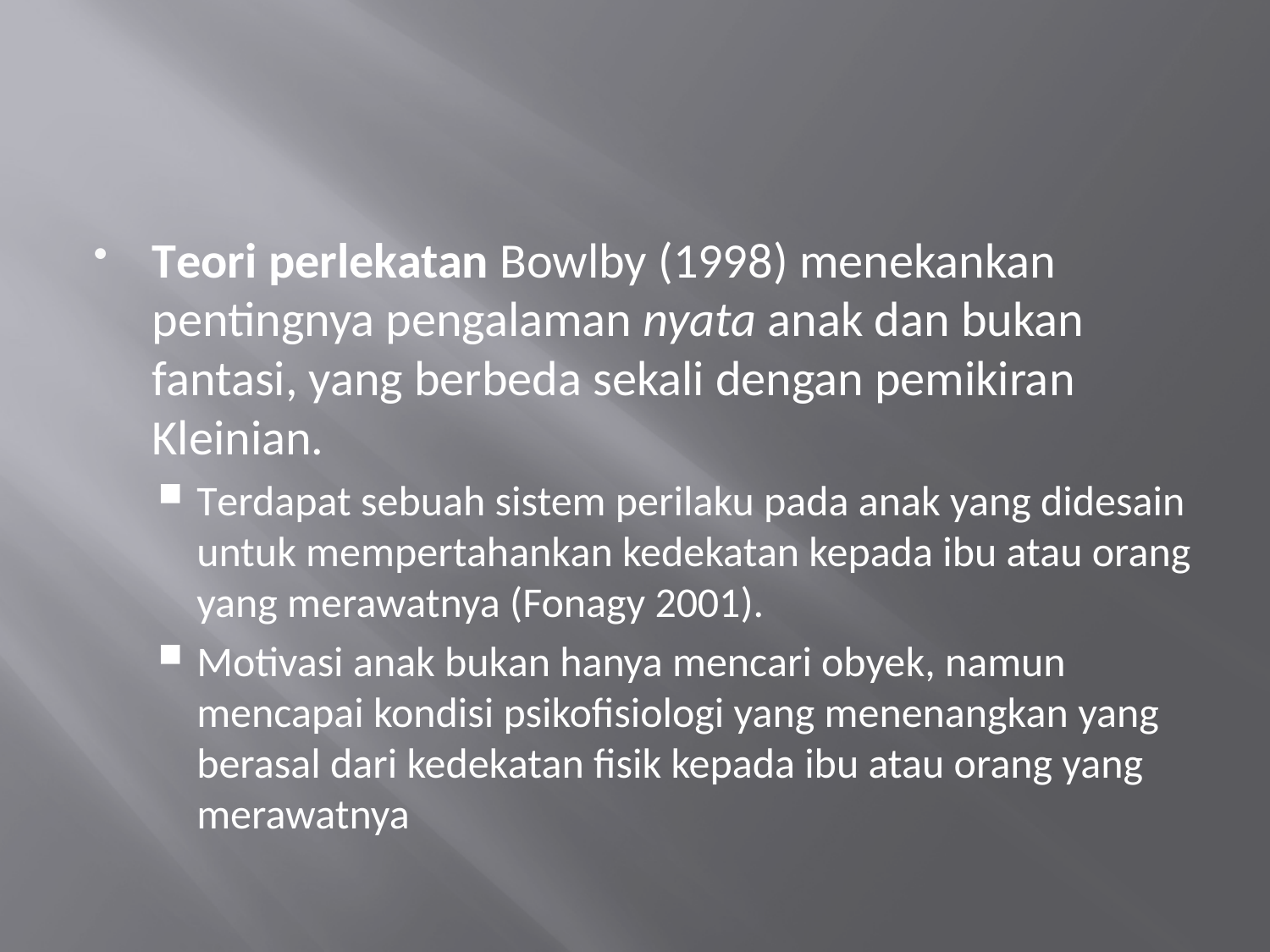

#
Teori perlekatan Bowlby (1998) menekankan pentingnya pengalaman nyata anak dan bukan fantasi, yang berbeda sekali dengan pemikiran Kleinian.
Terdapat sebuah sistem perilaku pada anak yang didesain untuk mempertahankan kedekatan kepada ibu atau orang yang merawatnya (Fonagy 2001).
Motivasi anak bukan hanya mencari obyek, namun mencapai kondisi psikofisiologi yang menenangkan yang berasal dari kedekatan fisik kepada ibu atau orang yang merawatnya